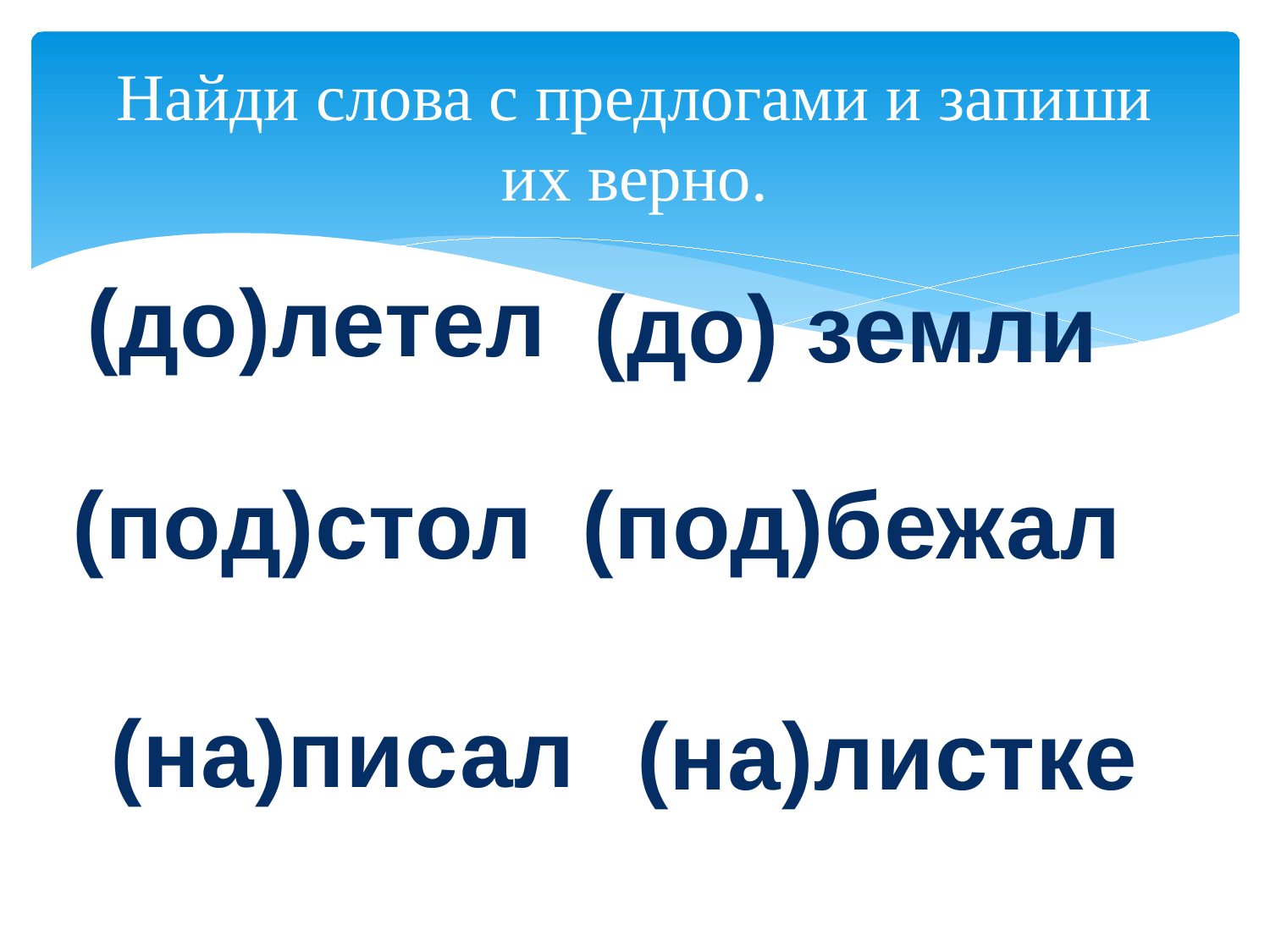

# Найди слова с предлогами и запиши их верно.
(до)летел
 (до) земли
(под)бежал
(под)стол
 (на)писал
(на)листке